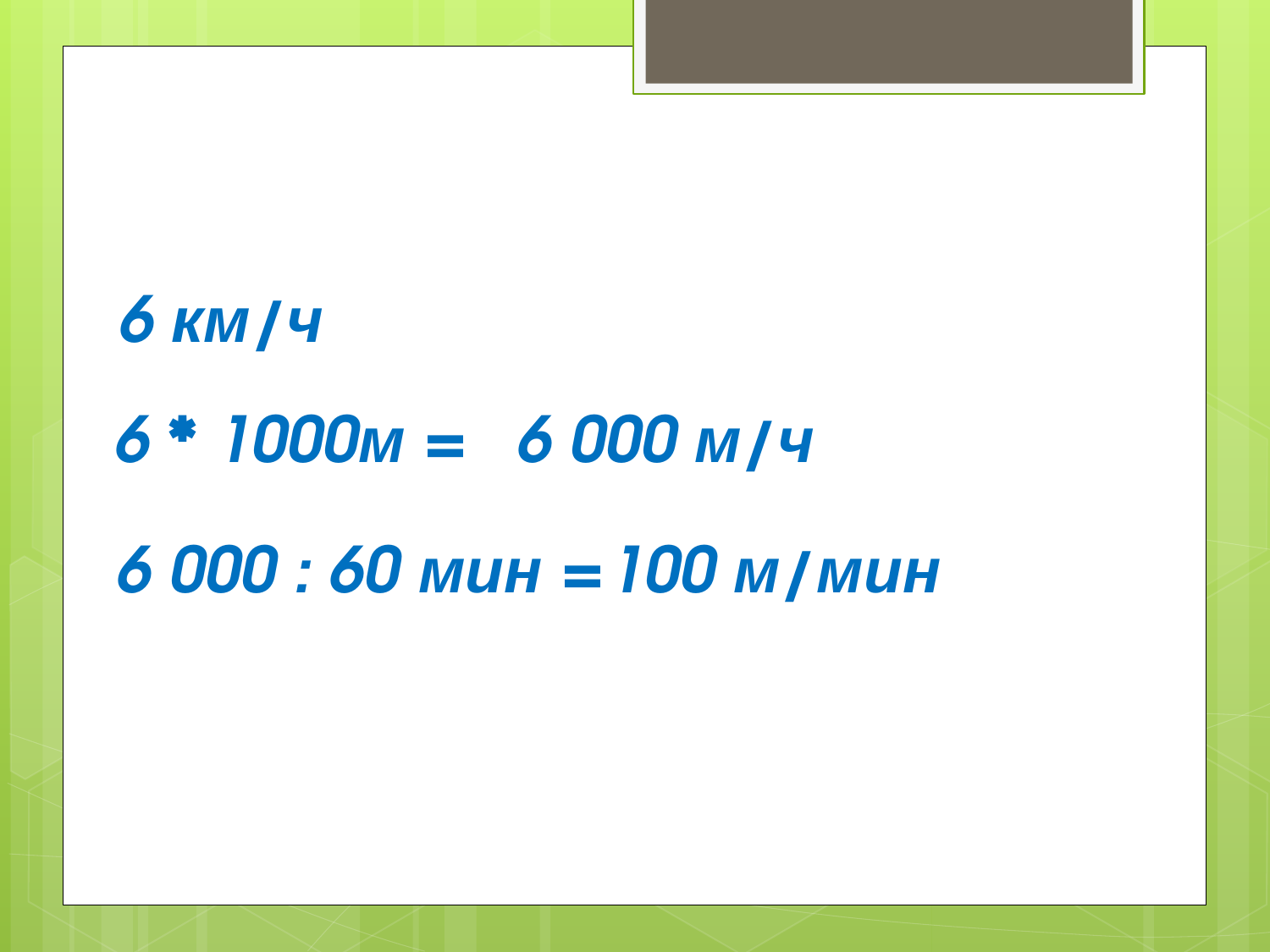

6 км/ч
6 * 1000м =
6 000 м/ч
6 000 : 60 мин =
100 м/мин